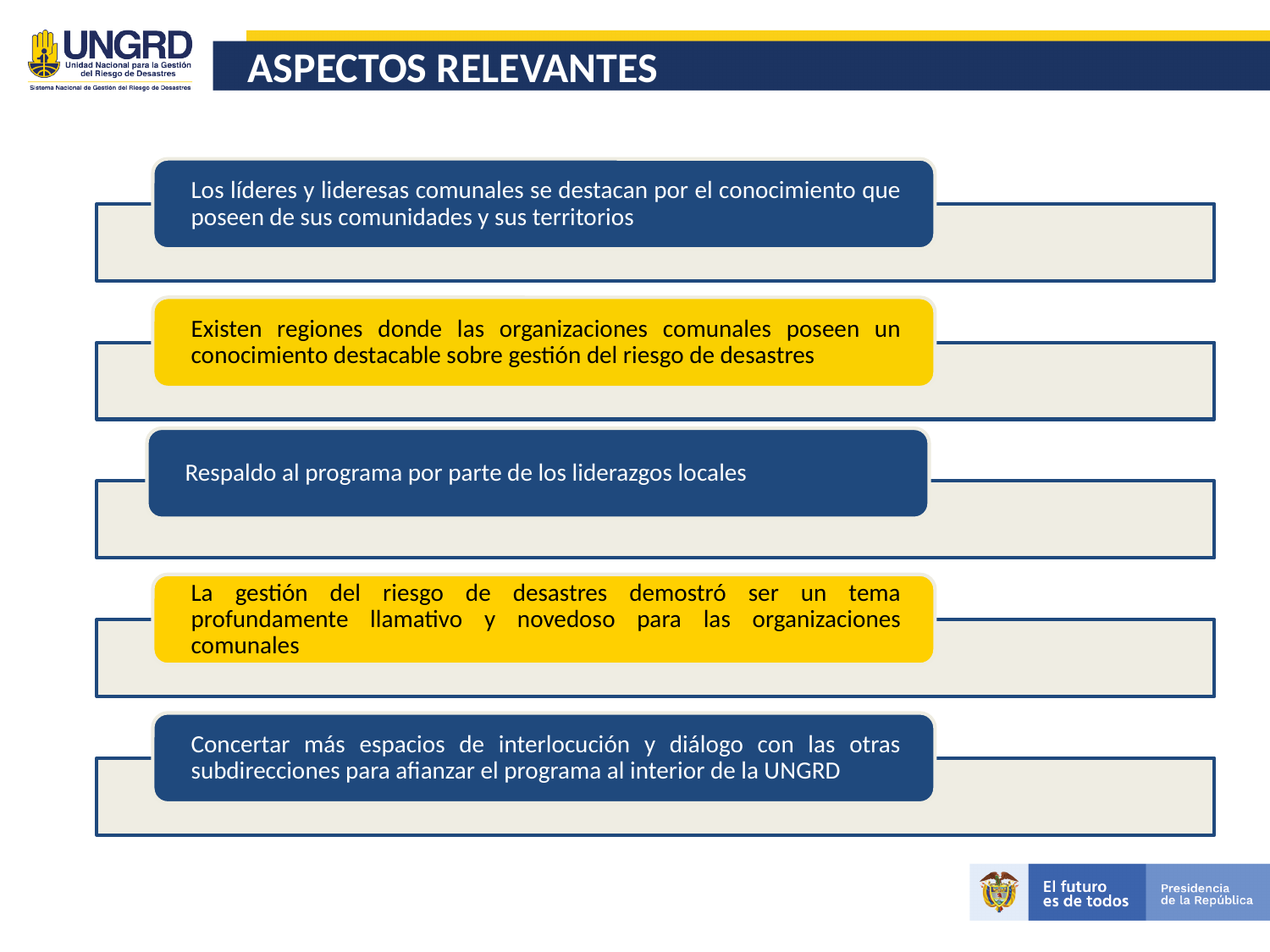

# ASPECTOS RELEVANTES
Los líderes y lideresas comunales se destacan por el conocimiento que poseen de sus comunidades y sus territorios
Existen regiones donde las organizaciones comunales poseen un conocimiento destacable sobre gestión del riesgo de desastres
Respaldo al programa por parte de los liderazgos locales
La gestión del riesgo de desastres demostró ser un tema profundamente llamativo y novedoso para las organizaciones comunales
Concertar más espacios de interlocución y diálogo con las otras subdirecciones para afianzar el programa al interior de la UNGRD